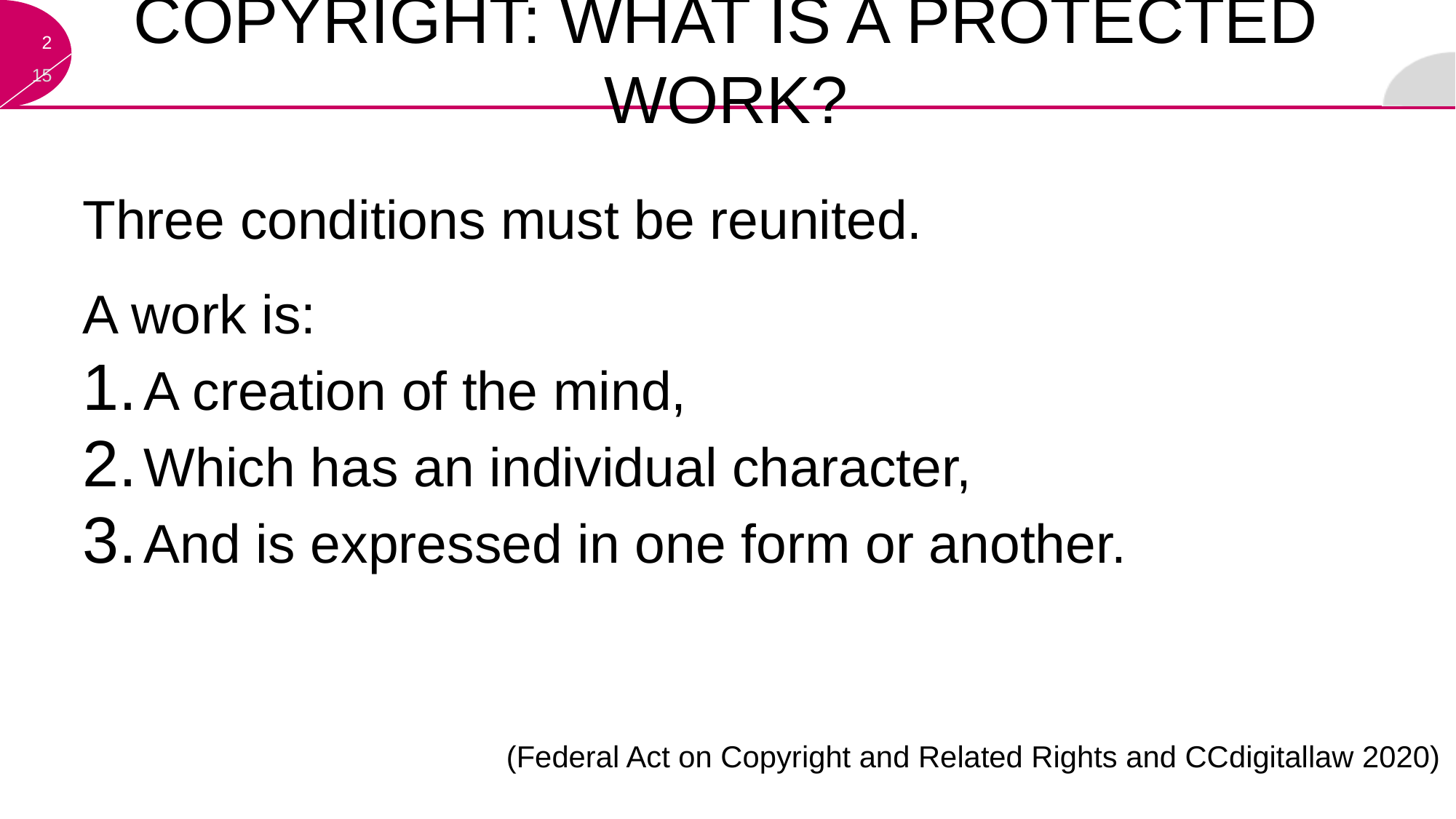

# Copyright: what is a protected work?
Three conditions must be reunited.
A work is:
A creation of the mind,
Which has an individual character,
And is expressed in one form or another.

(Federal Act on Copyright and Related Rights and CCdigitallaw 2020)